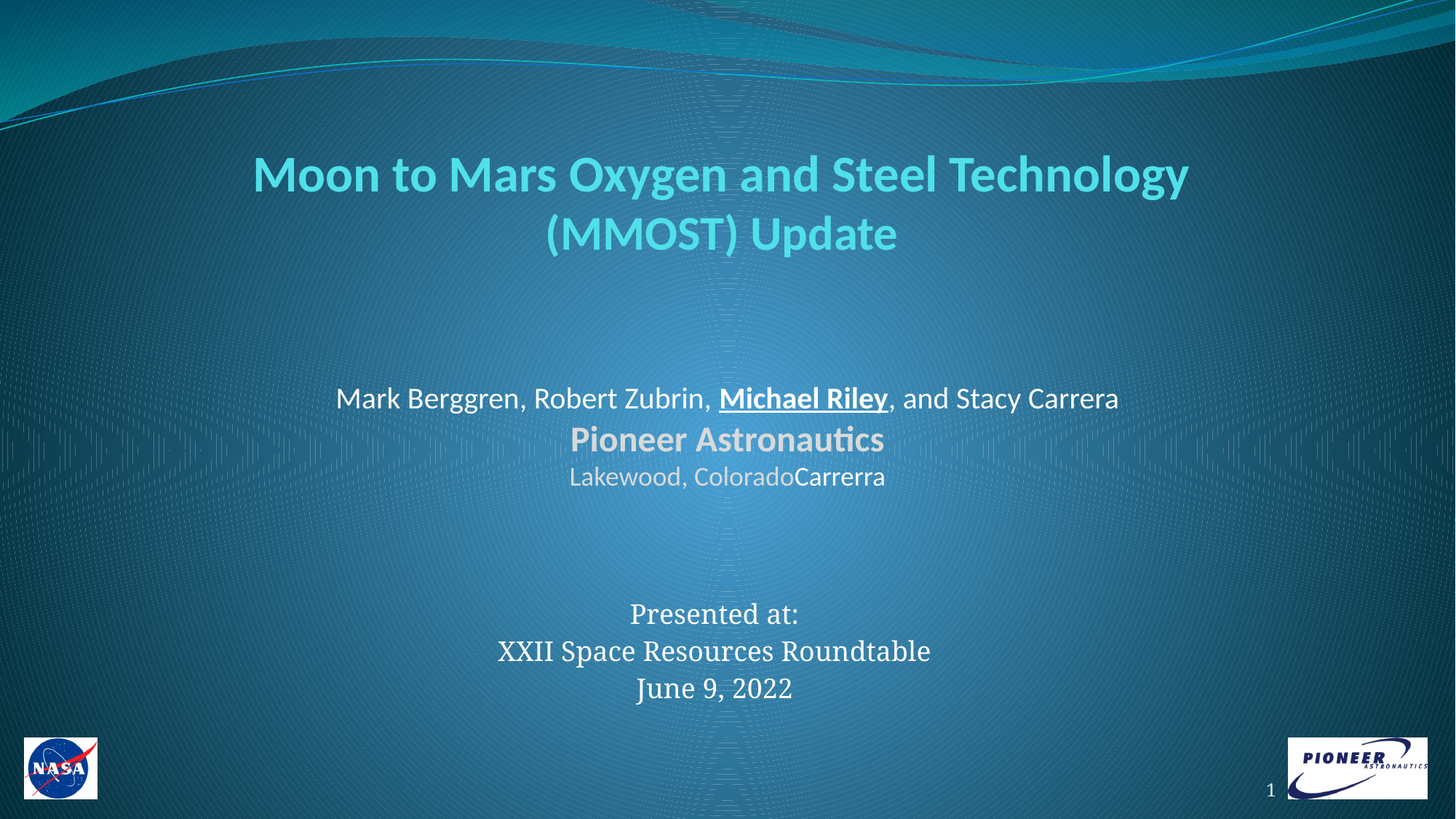

# Moon to Mars Oxygen and Steel Technology (MMOST) Update
Mark Berggren, Robert Zubrin, Michael Riley, and Stacy Carrera
Pioneer Astronautics
Lakewood, ColoradoCarrerra
Presented at:
XXII Space Resources Roundtable
June 9, 2022

1